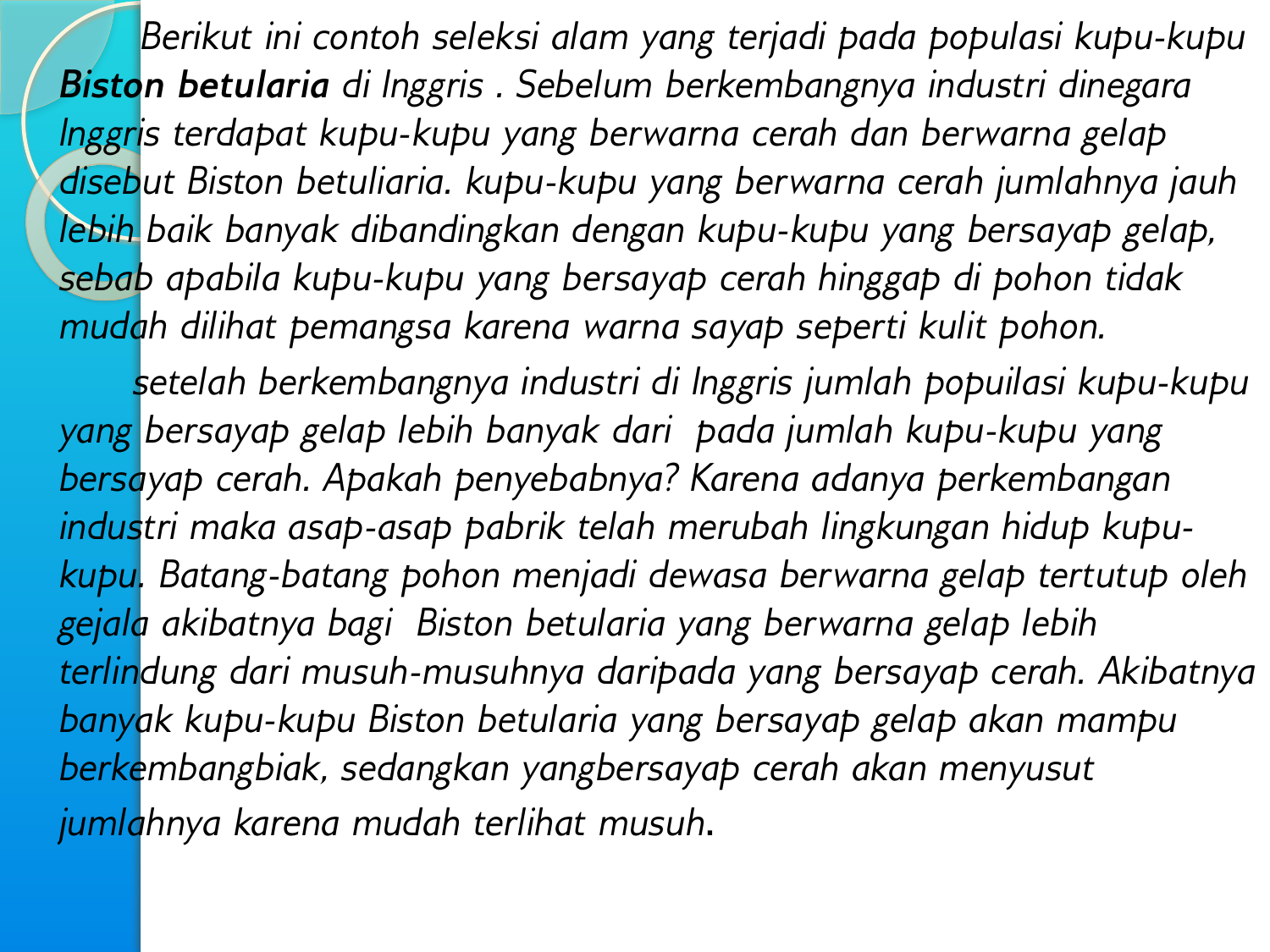

Berikut ini contoh seleksi alam yang terjadi pada populasi kupu-kupu Biston betularia di Inggris . Sebelum berkembangnya industri dinegara Inggris terdapat kupu-kupu yang berwarna cerah dan berwarna gelap disebut Biston betuliaria. kupu-kupu yang berwarna cerah jumlahnya jauh lebih baik banyak dibandingkan dengan kupu-kupu yang bersayap gelap, sebab apabila kupu-kupu yang bersayap cerah hinggap di pohon tidak mudah dilihat pemangsa karena warna sayap seperti kulit pohon.
         setelah berkembangnya industri di Inggris jumlah popuilasi kupu-kupu yang bersayap gelap lebih banyak dari  pada jumlah kupu-kupu yang bersayap cerah. Apakah penyebabnya? Karena adanya perkembangan industri maka asap-asap pabrik telah merubah lingkungan hidup kupu-kupu. Batang-batang pohon menjadi dewasa berwarna gelap tertutup oleh gejala akibatnya bagi  Biston betularia yang berwarna gelap lebih terlindung dari musuh-musuhnya daripada yang bersayap cerah. Akibatnya banyak kupu-kupu Biston betularia yang bersayap gelap akan mampu berkembangbiak, sedangkan yangbersayap cerah akan menyusut jumlahnya karena mudah terlihat musuh.